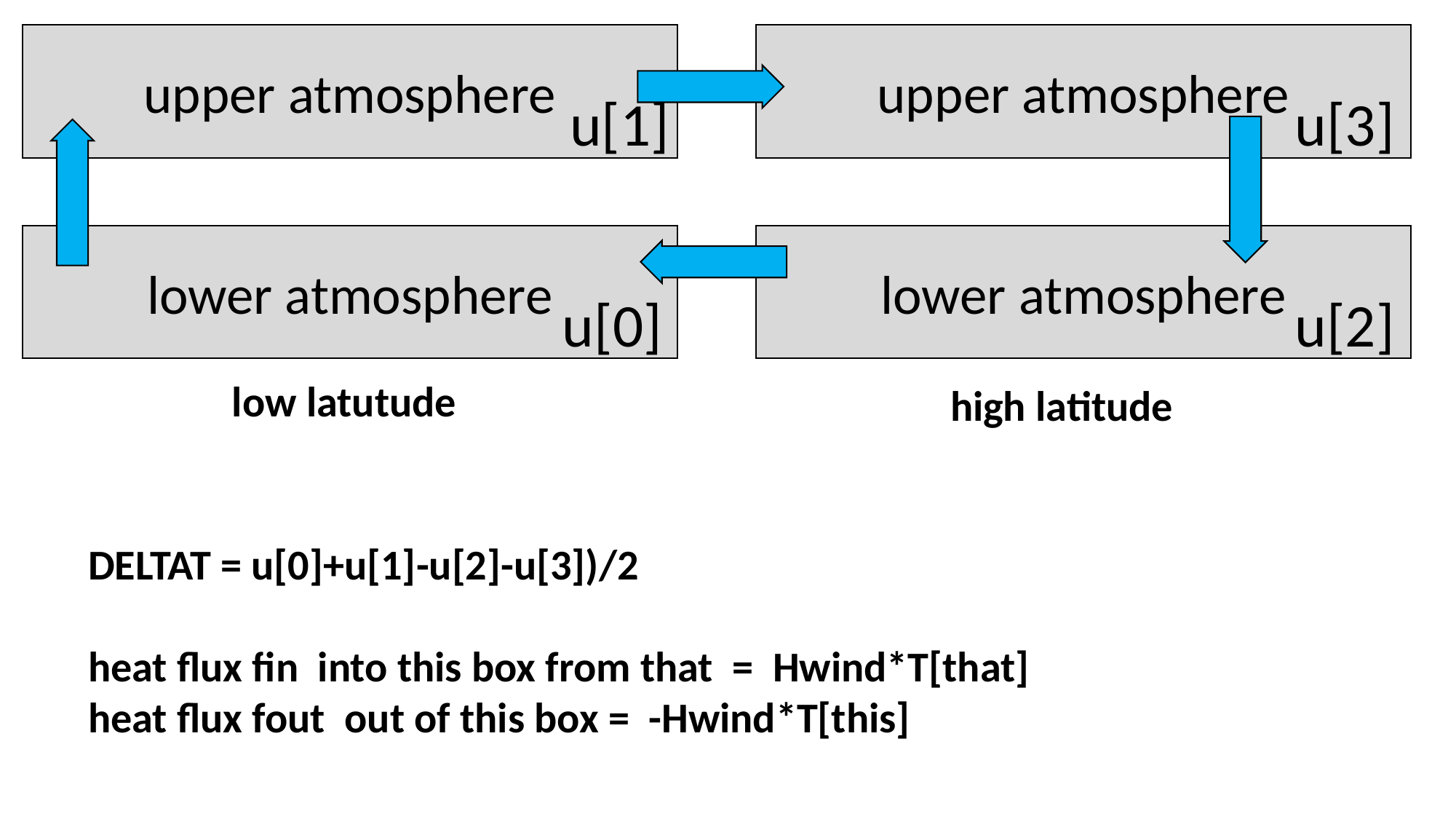

upper atmosphere
upper atmosphere
u[1]
u[3]

lower atmosphere
lower atmosphere
u[0]
u[2]
low latutude

high latitude

DELTAT = u[0]+u[1]-u[2]-u[3])/2

heat flux fin  into this box from that  =  Hwind*T[that]
heat flux fout  out of this box =  -Hwind*T[this]